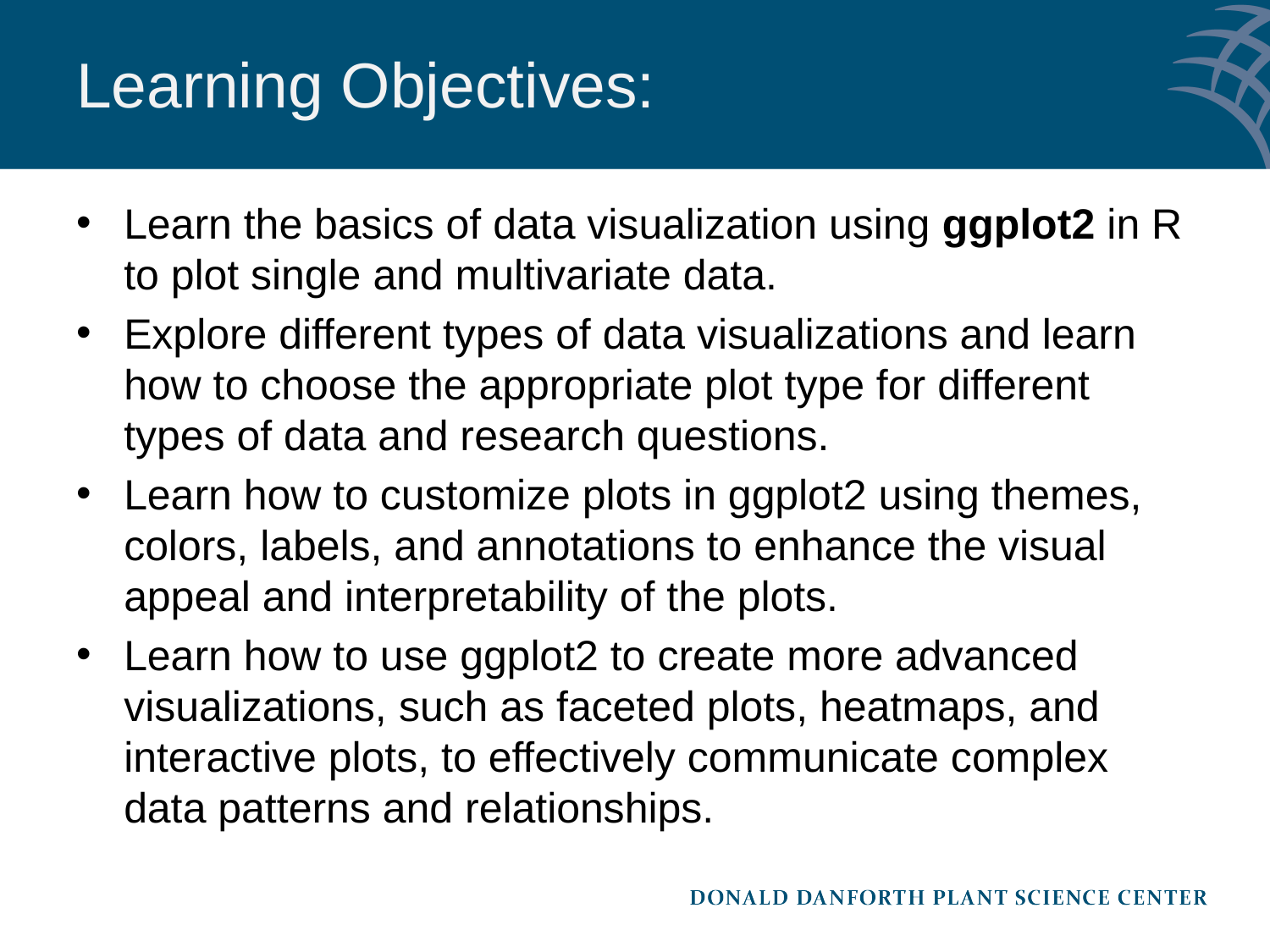

# Learning Objectives:
Learn the basics of data visualization using ggplot2 in R to plot single and multivariate data.
Explore different types of data visualizations and learn how to choose the appropriate plot type for different types of data and research questions.
Learn how to customize plots in ggplot2 using themes, colors, labels, and annotations to enhance the visual appeal and interpretability of the plots.
Learn how to use ggplot2 to create more advanced visualizations, such as faceted plots, heatmaps, and interactive plots, to effectively communicate complex data patterns and relationships.